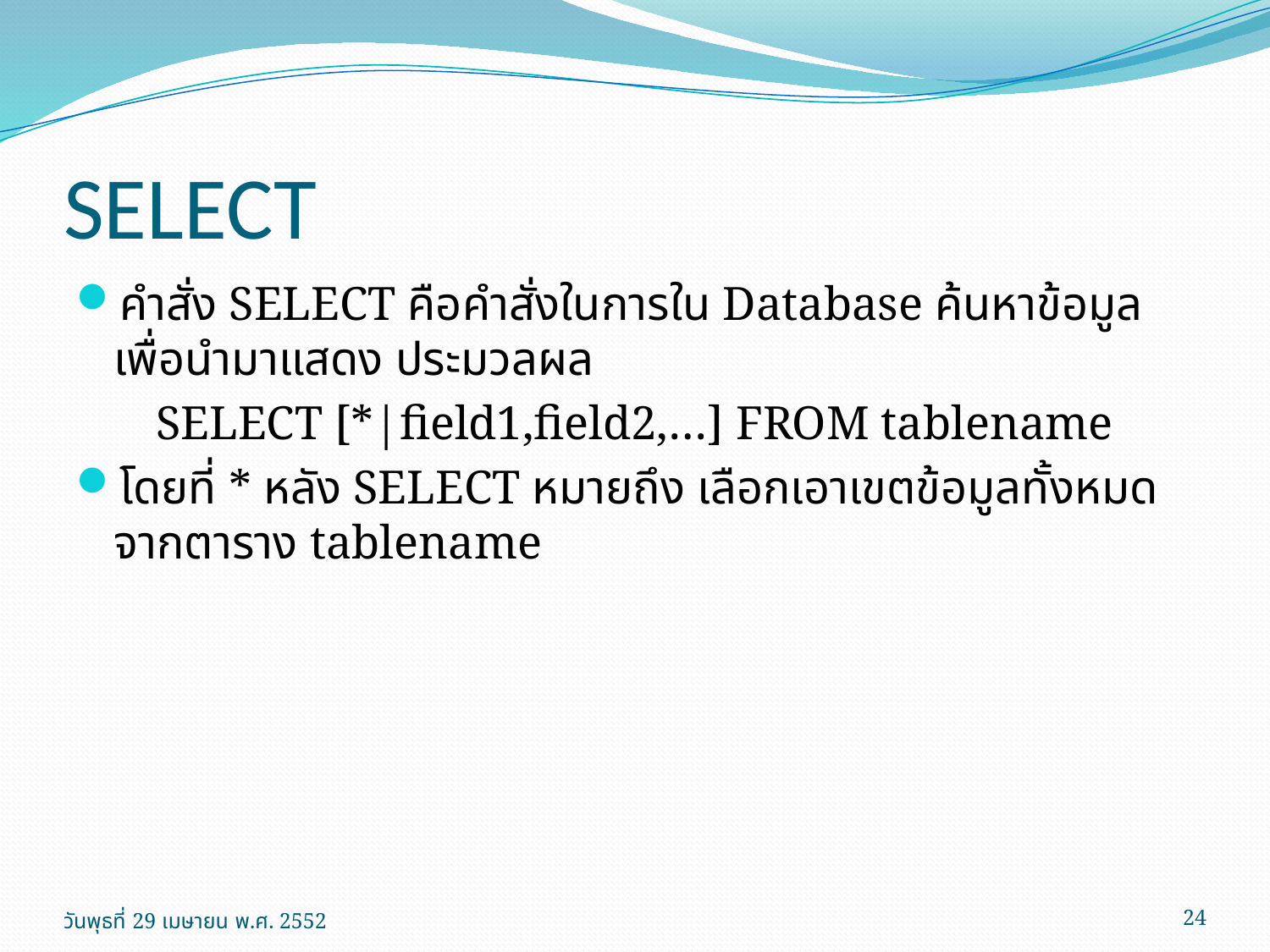

# SELECT
คำสั่ง SELECT คือคำสั่งในการใน Database ค้นหาข้อมูลเพื่อนำมาแสดง ประมวลผล
SELECT [*|field1,field2,…] FROM tablename
โดยที่ * หลัง SELECT หมายถึง เลือกเอาเขตข้อมูลทั้งหมดจากตาราง tablename
วันพุธที่ 29 เมษายน พ.ศ. 2552
24